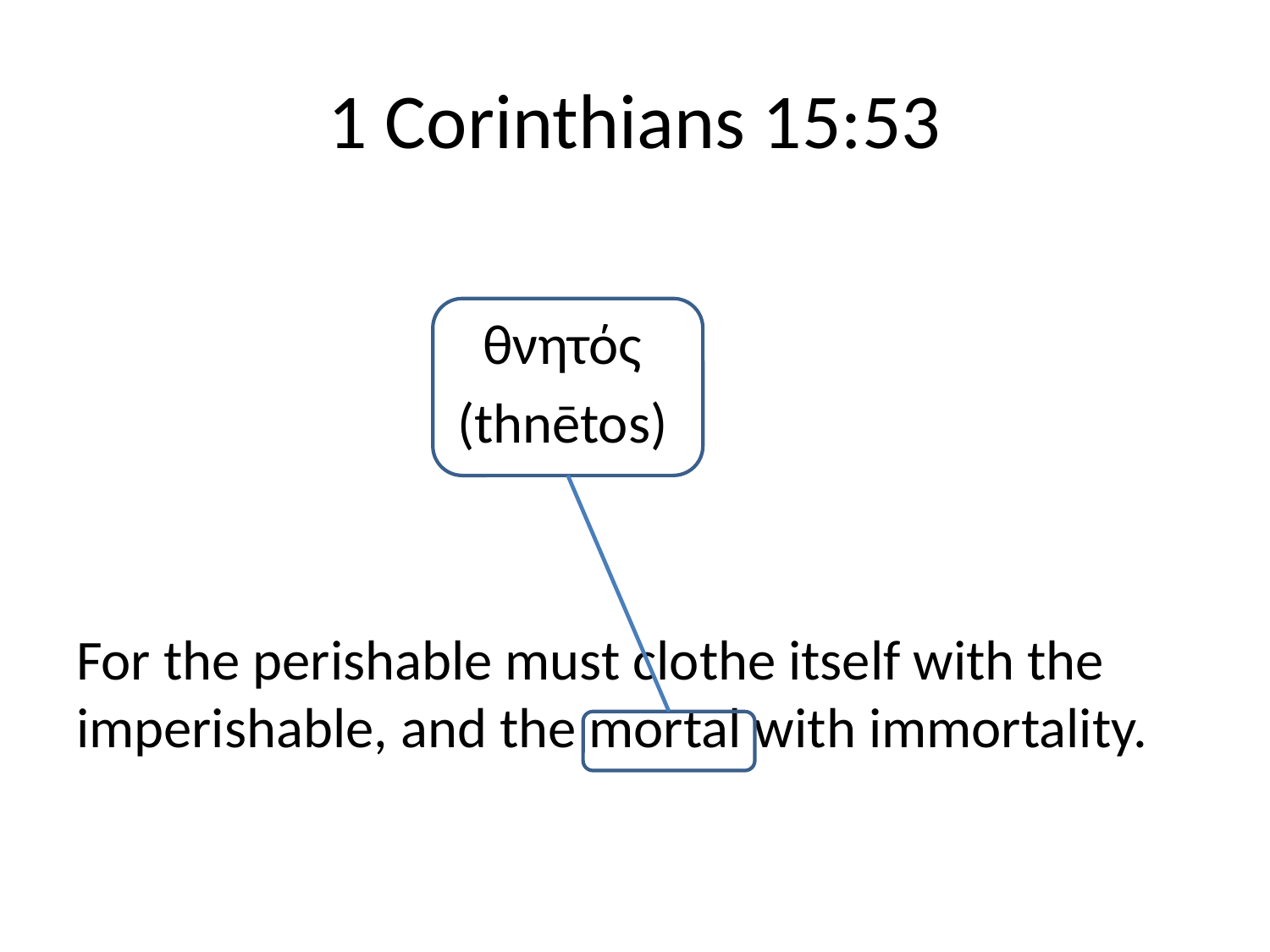

# 1 Corinthians 15:53

			  θνητός
			(thnētos)

For the perishable must clothe itself with the imperishable, and the mortal with immortality.